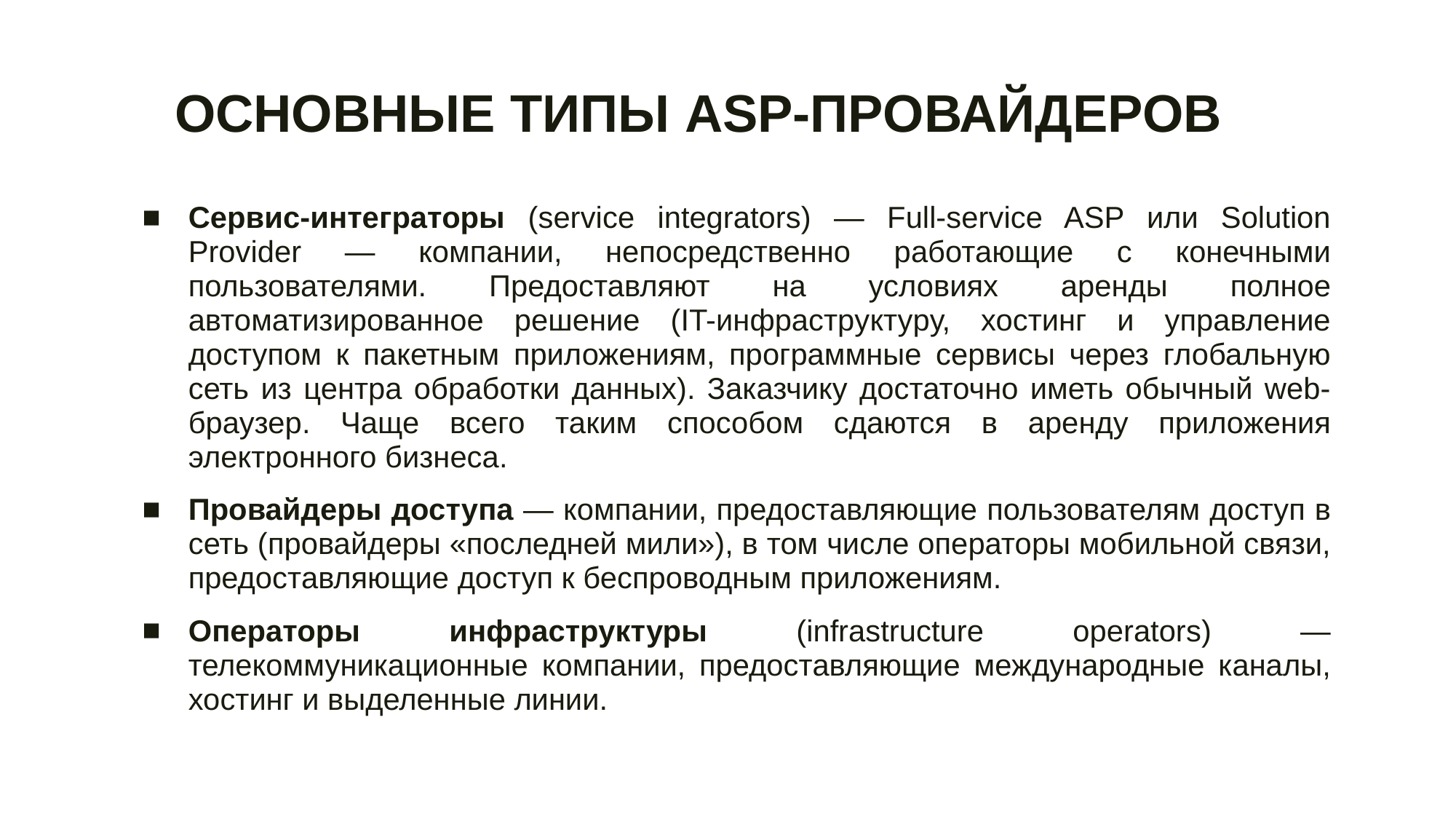

# ОСНОВНЫЕ ТИПЫ ASP-ПРОВАЙДЕРОВ
Сеpвис-интегpатоpы (service integrators) — Full-service ASP или Solution Provider — компании, непосредственно работающие с конечными пользователями. Предоставляют на условиях аренды полное автоматизированное решение (IT-инфpастpуктуpу, хостинг и управление доступом к пакетным приложениям, программные сервисы через глобальную сеть из центра обработки данных). Заказчику достаточно иметь обычный web-бpаузеp. Чаще всего таким способом сдаются в аренду приложения электронного бизнеса.
Провайдеры доступа — компании, предоставляющие пользователям доступ в сеть (провайдеры «последней мили»), в том числе операторы мобильной связи, предоставляющие доступ к беспроводным приложениям.
Операторы инфраструктуры (infrastructure operators) — телекоммуникационные компании, предоставляющие международные каналы, хостинг и выделенные линии.